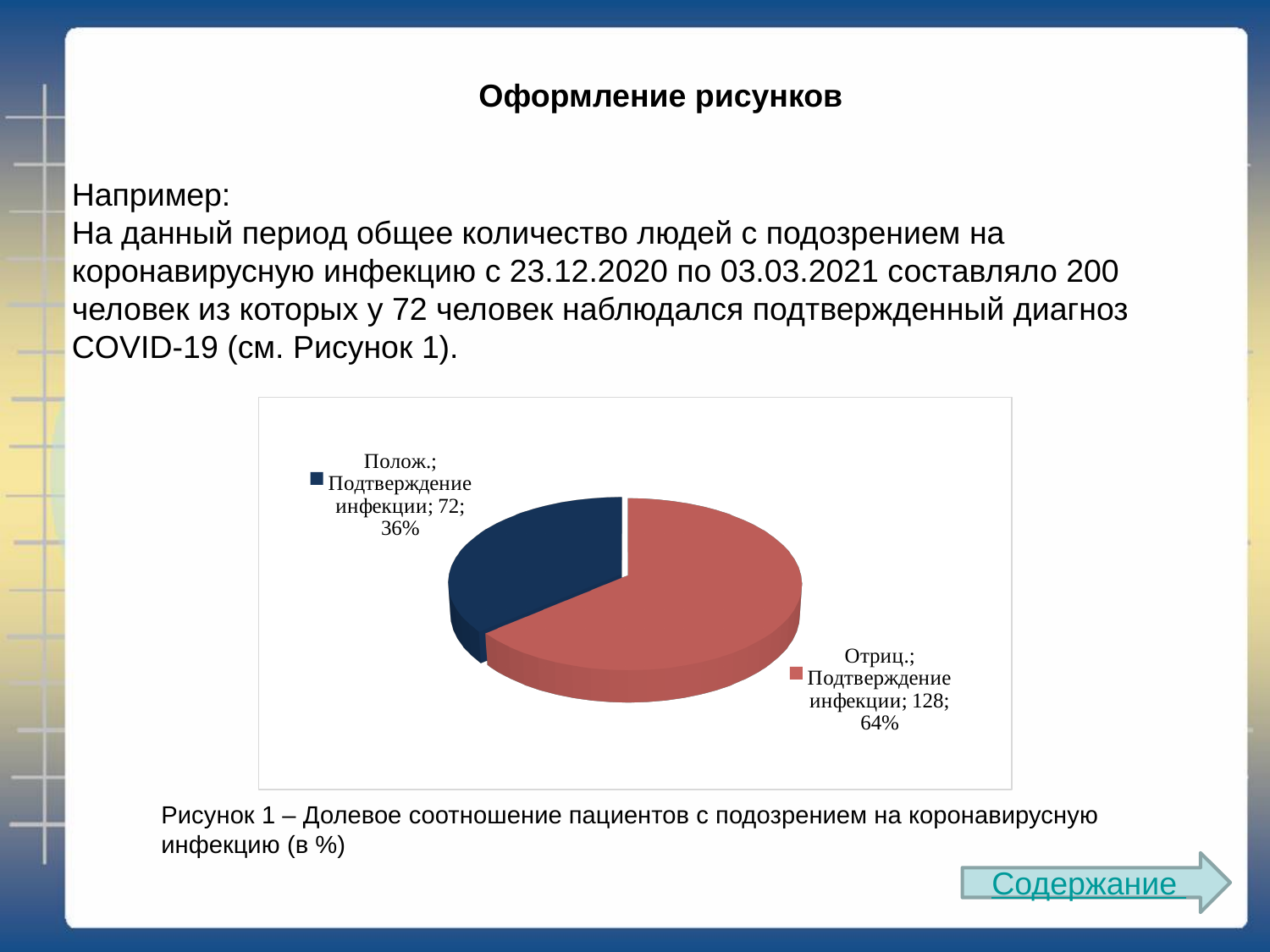

Оформление рисунков
Например:
На данный период общее количество людей с подозрением на коронавирусную инфекцию с 23.12.2020 по 03.03.2021 составляло 200 человек из которых у 72 человек наблюдался подтвержденный диагноз COVID-19 (см. Рисунок 1).

[unsupported chart]

Рисунок 1 – Долевое соотношение пациентов с подозрением на коронавирусную инфекцию (в %)

Содержание